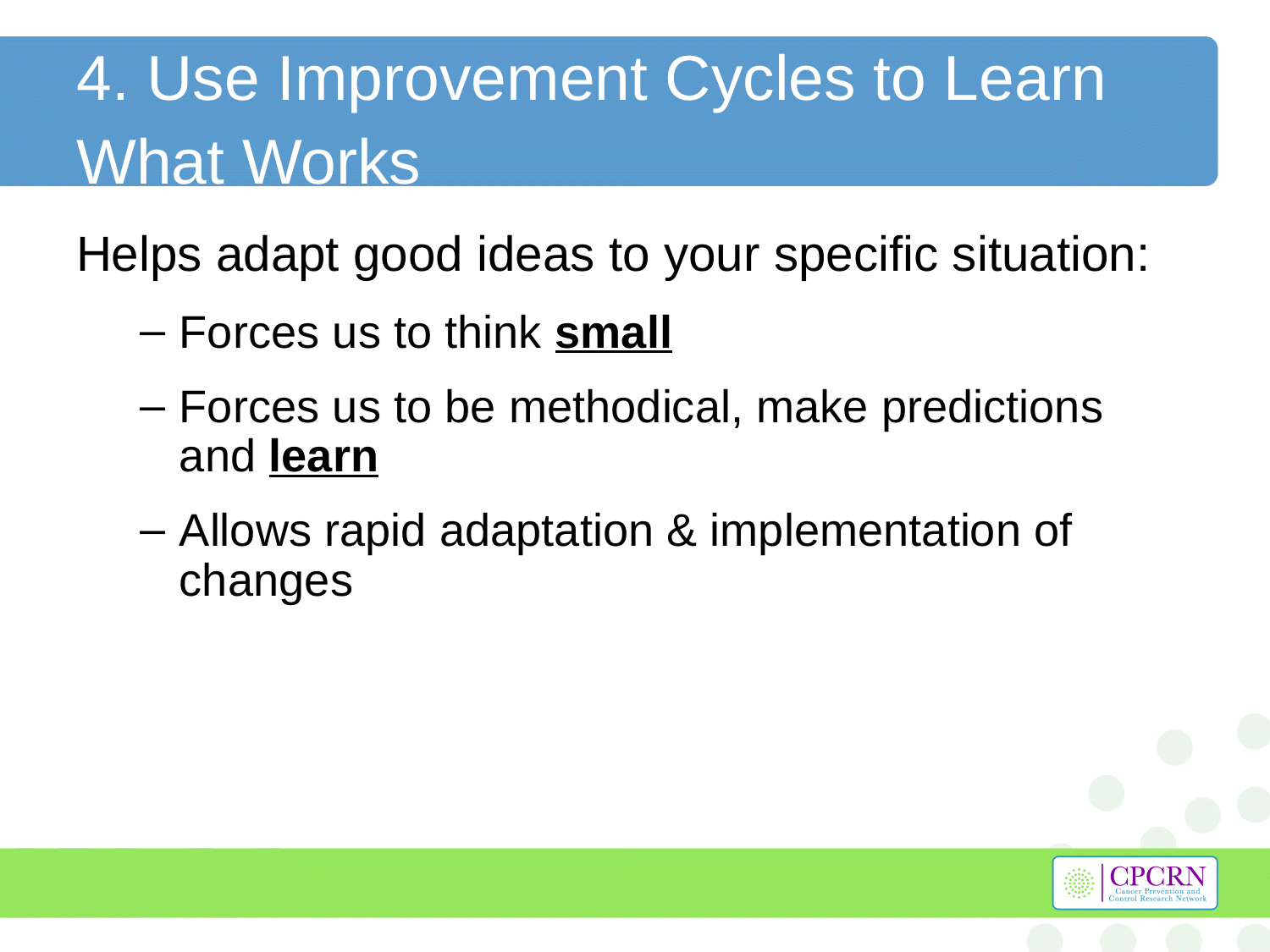

# 4. Use Improvement Cycles to Learn What Works
Helps adapt good ideas to your specific situation:
Forces us to think small
Forces us to be methodical, make predictions and learn
Allows rapid adaptation & implementation of changes